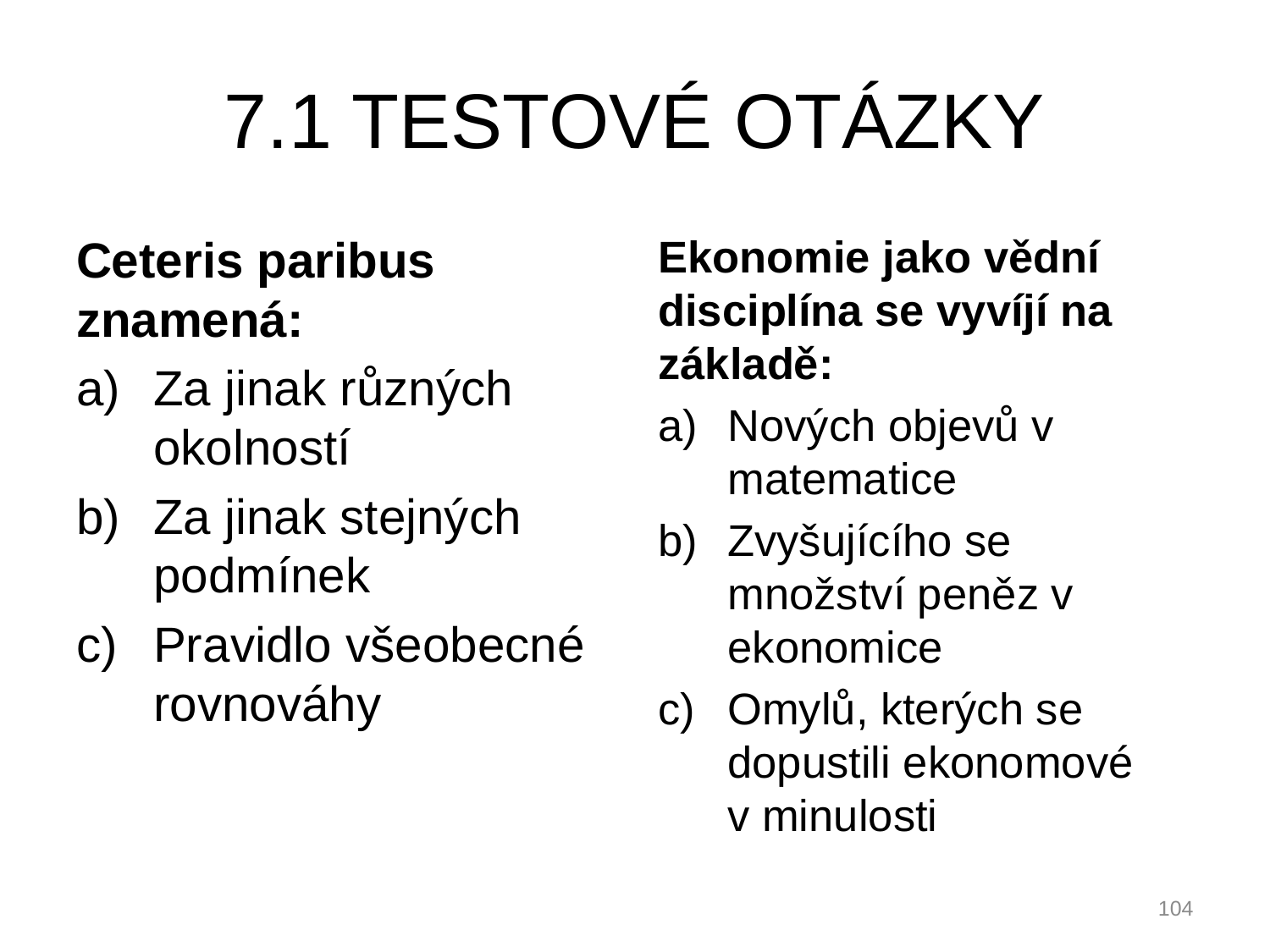

# 7.1 TESTOVÉ OTÁZKY
Ceteris paribus znamená:
Za jinak různých okolností
Za jinak stejných podmínek
Pravidlo všeobecné rovnováhy

Ekonomie jako vědní disciplína se vyvíjí na základě:
Nových objevů v matematice
Zvyšujícího se množství peněz v ekonomice
Omylů, kterých se dopustili ekonomové v minulosti

104